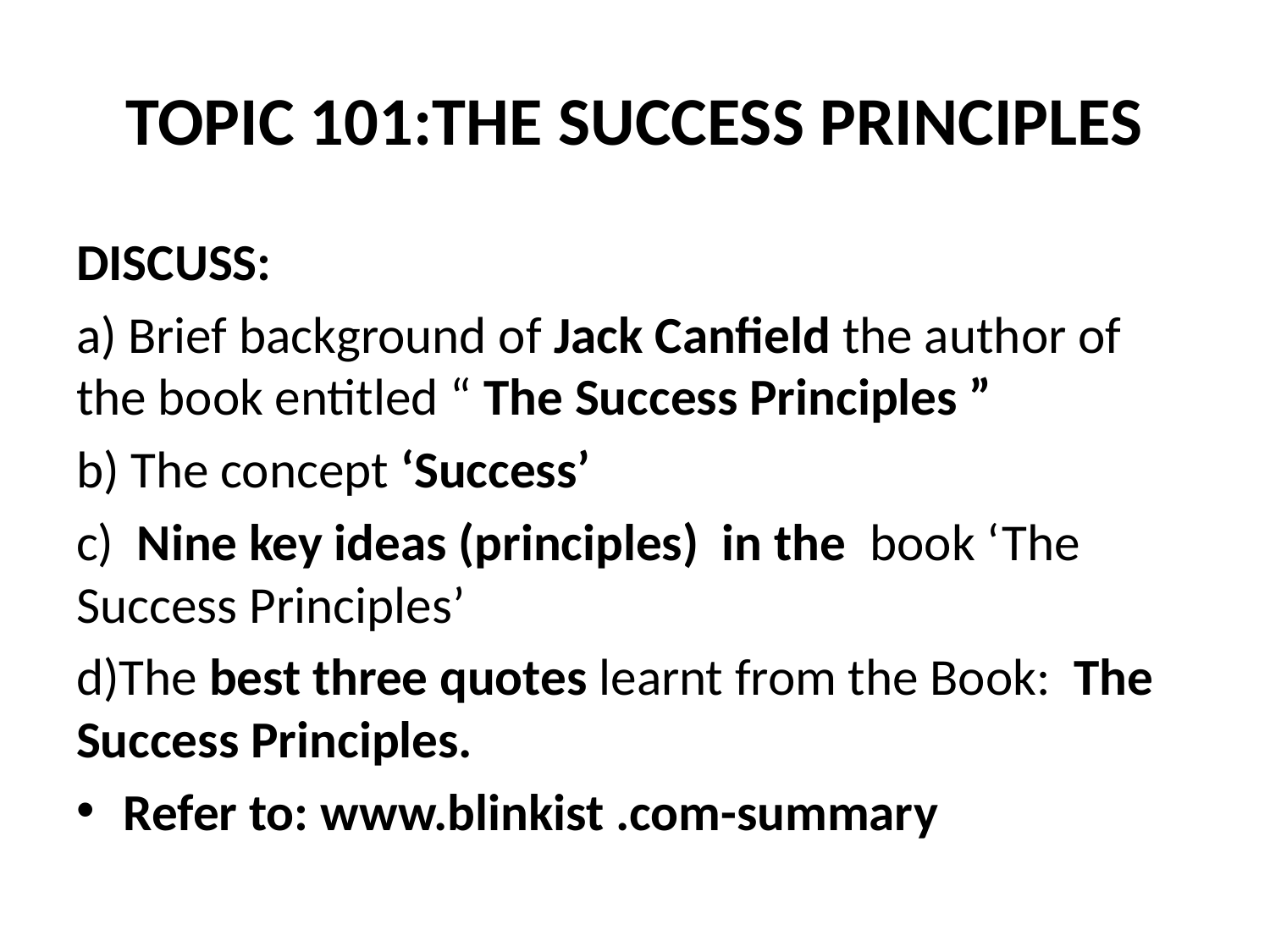

# TOPIC 101:THE SUCCESS PRINCIPLES
DISCUSS:
a) Brief background of Jack Canfield the author of the book entitled “ The Success Principles ”
b) The concept ‘Success’
c)  Nine key ideas (principles)  in the  book ‘The Success Principles’
d)The best three quotes learnt from the Book:  The Success Principles.
Refer to: www.blinkist .com-summary